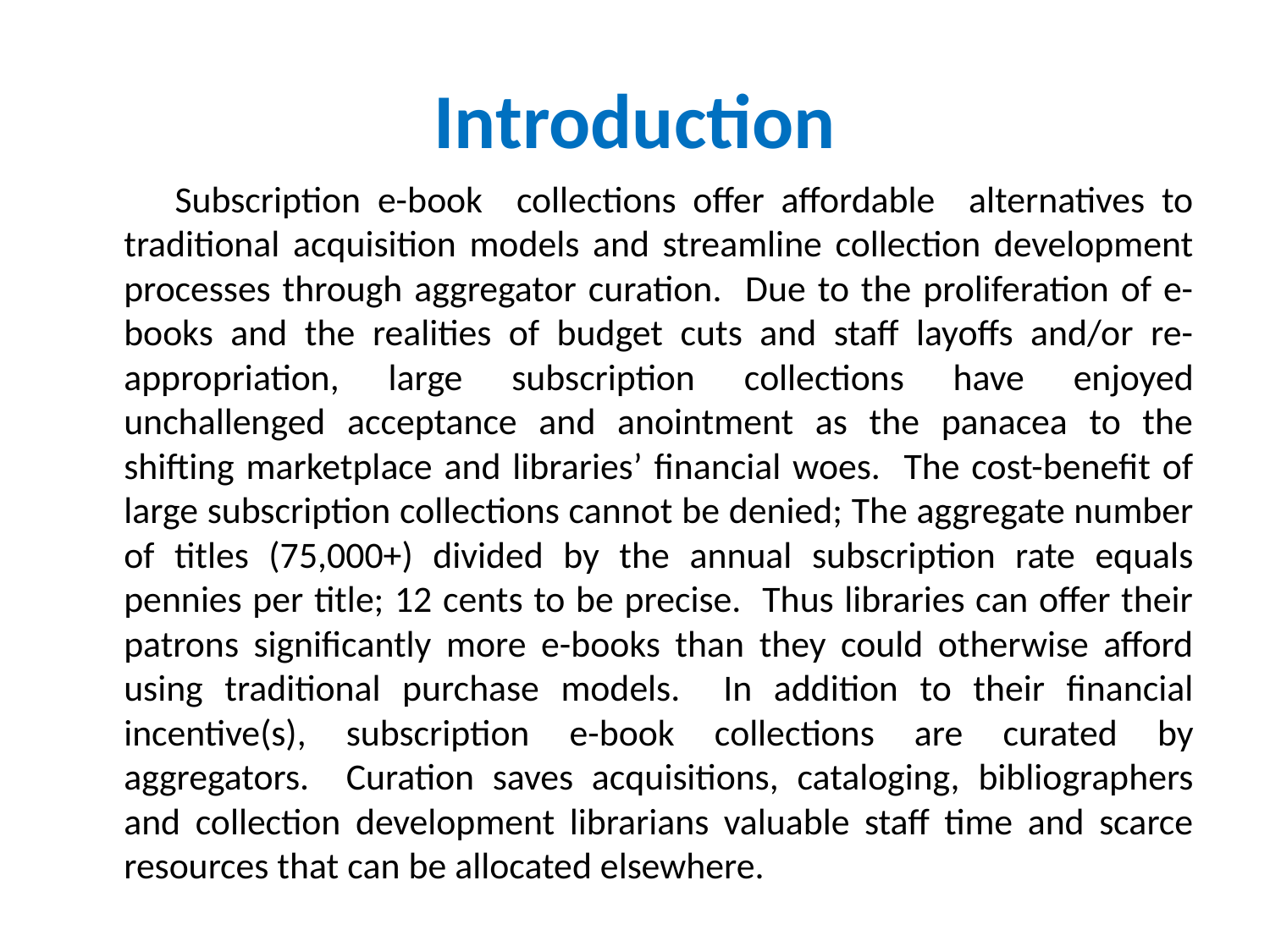

# Introduction
      Subscription e-book  collections offer affordable  alternatives to traditional acquisition models and streamline collection development processes through aggregator curation.  Due to the proliferation of e-books and the realities of budget cuts and staff layoffs and/or re-appropriation, large subscription collections have enjoyed unchallenged acceptance and anointment as the panacea to the shifting marketplace and libraries’ financial woes.  The cost-benefit of large subscription collections cannot be denied; The aggregate number of titles (75,000+) divided by the annual subscription rate equals pennies per title; 12 cents to be precise.  Thus libraries can offer their patrons significantly more e-books than they could otherwise afford using traditional purchase models.  In addition to their financial incentive(s), subscription e-book collections are curated by aggregators.  Curation saves acquisitions, cataloging, bibliographers and collection development librarians valuable staff time and scarce resources that can be allocated elsewhere.